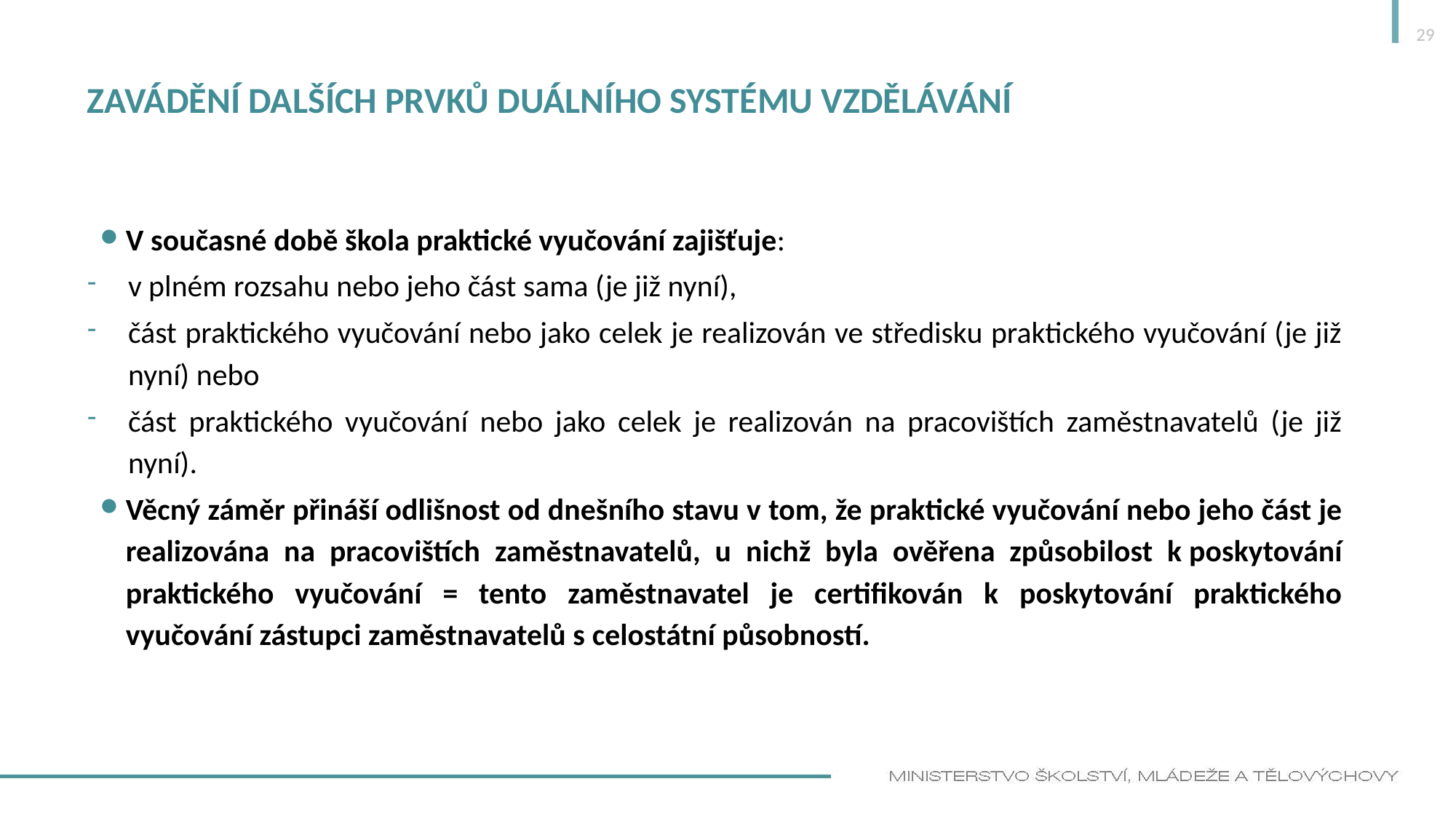

29
# Zavádění dalších prvků duálního systému vzdělávání
V současné době škola praktické vyučování zajišťuje:
v plném rozsahu nebo jeho část sama (je již nyní),
část praktického vyučování nebo jako celek je realizován ve středisku praktického vyučování (je již nyní) nebo
část praktického vyučování nebo jako celek je realizován na pracovištích zaměstnavatelů (je již nyní).
Věcný záměr přináší odlišnost od dnešního stavu v tom, že praktické vyučování nebo jeho část je realizována na pracovištích zaměstnavatelů, u nichž byla ověřena způsobilost k poskytování praktického vyučování = tento zaměstnavatel je certifikován k poskytování praktického vyučování zástupci zaměstnavatelů s celostátní působností.